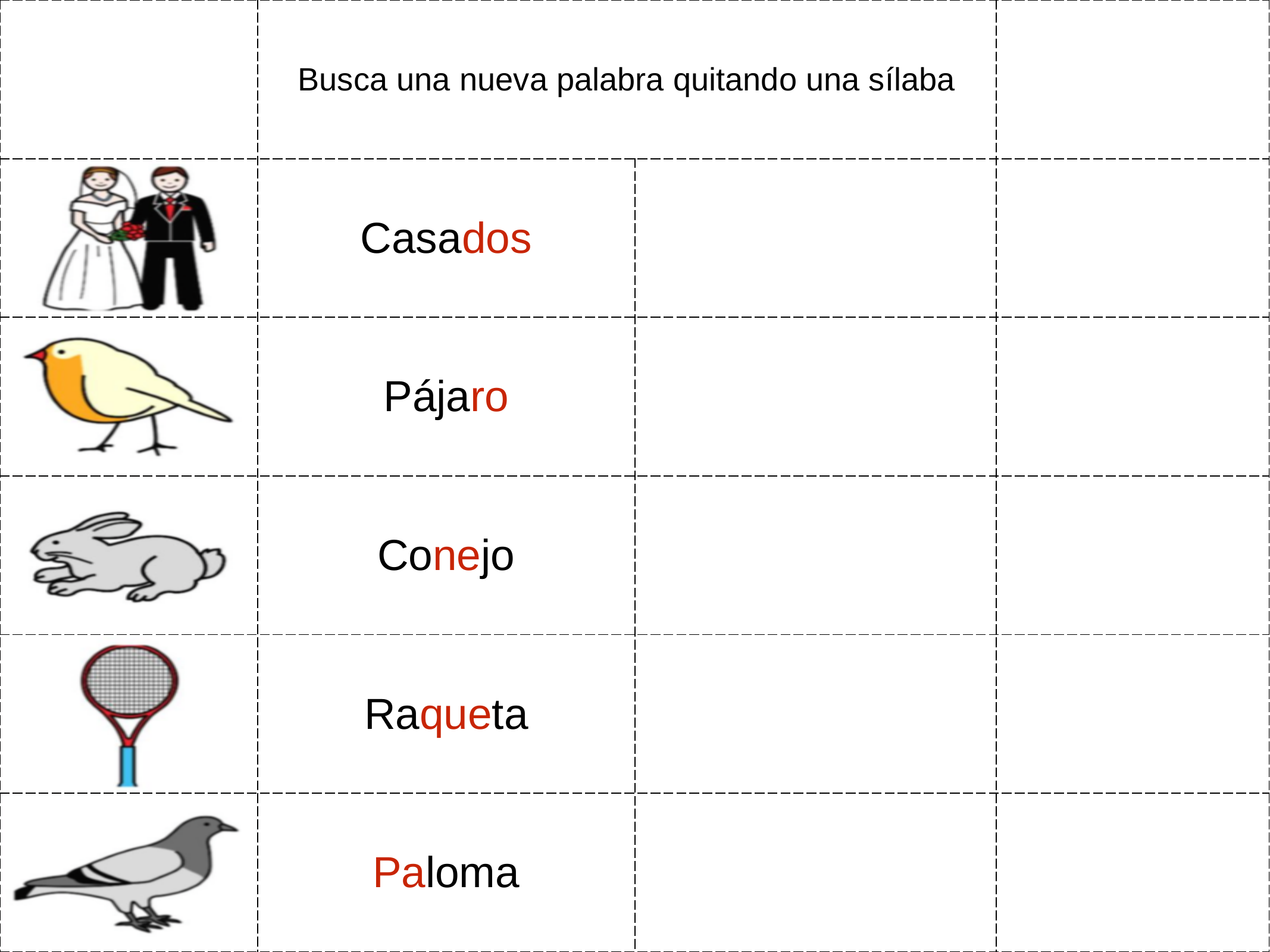

|  | Busca una nueva palabra quitando una sílaba |  |  |
| --- | --- | --- | --- |
|  | Casados |  |  |
|  | Pájaro |  |  |
|  | Conejo |  |  |
|  | Raqueta |  |  |
|  | Paloma |  |  |